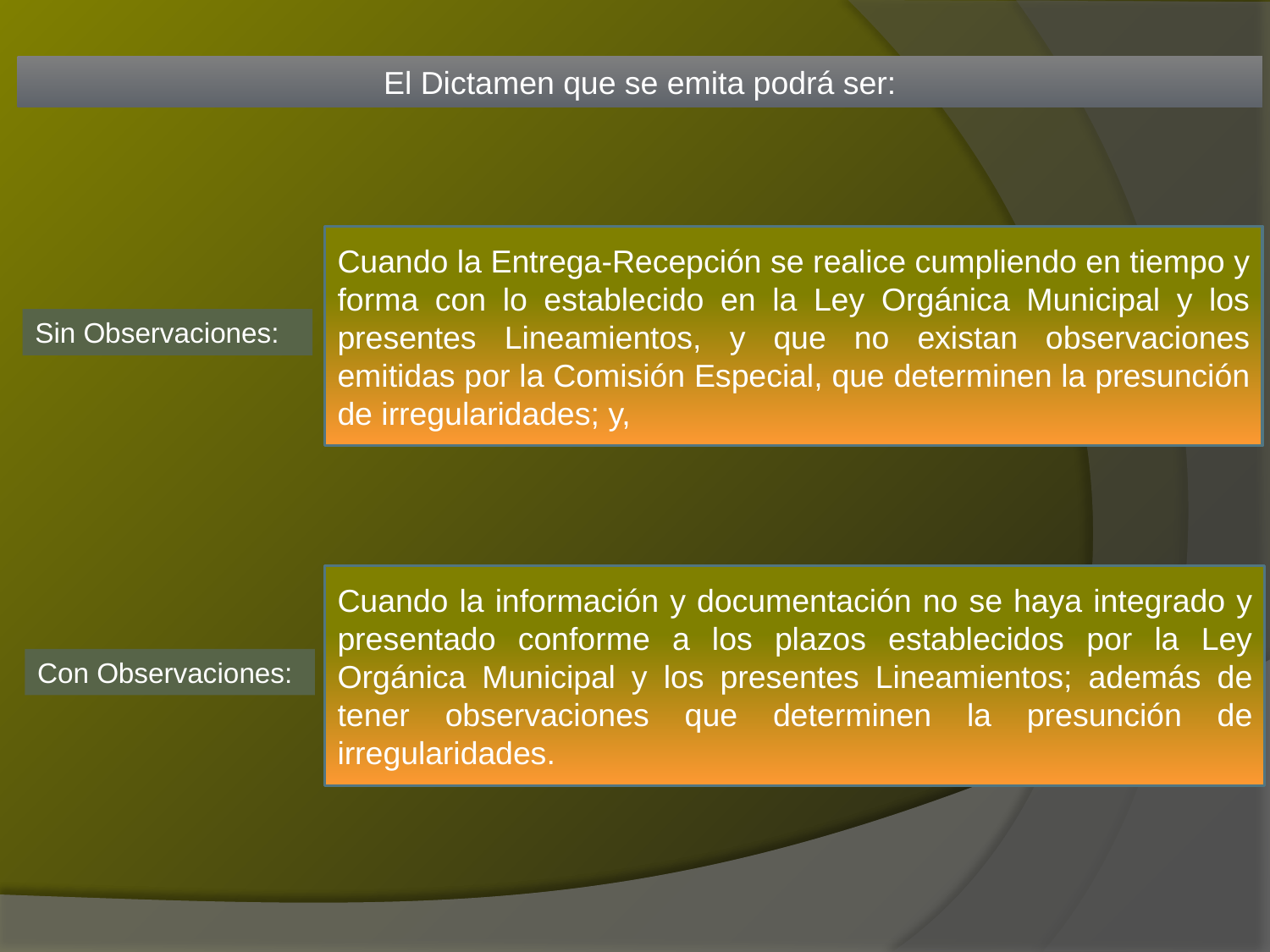

El Dictamen que se emita podrá ser:
Cuando la Entrega-Recepción se realice cumpliendo en tiempo y forma con lo establecido en la Ley Orgánica Municipal y los presentes Lineamientos, y que no existan observaciones emitidas por la Comisión Especial, que determinen la presunción de irregularidades; y,
Sin Observaciones:
Cuando la información y documentación no se haya integrado y presentado conforme a los plazos establecidos por la Ley Orgánica Municipal y los presentes Lineamientos; además de tener observaciones que determinen la presunción de irregularidades.
Con Observaciones: